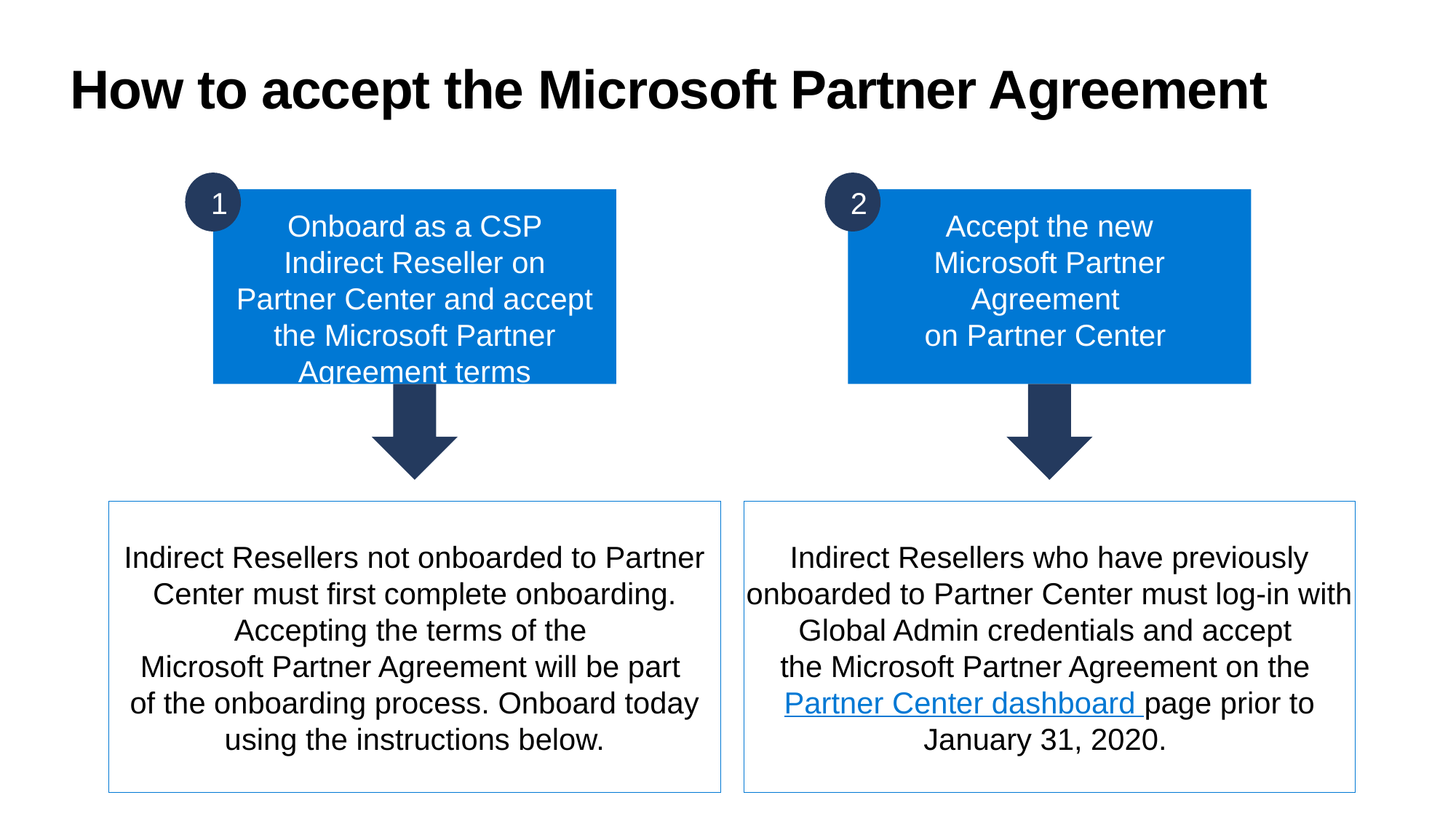

# How to accept the Microsoft Partner Agreement
1
2
Accept the new
Microsoft Partner Agreement
on Partner Center
Onboard as a CSP Indirect Reseller on Partner Center and accept the Microsoft Partner Agreement terms

Indirect Resellers not onboarded to Partner Center must first complete onboarding. Accepting the terms of the
Microsoft Partner Agreement will be part
of the onboarding process. Onboard today using the instructions below.

Indirect Resellers who have previously onboarded to Partner Center must log-in with Global Admin credentials and accept
the Microsoft Partner Agreement on the Partner Center dashboard page prior to January 31, 2020.